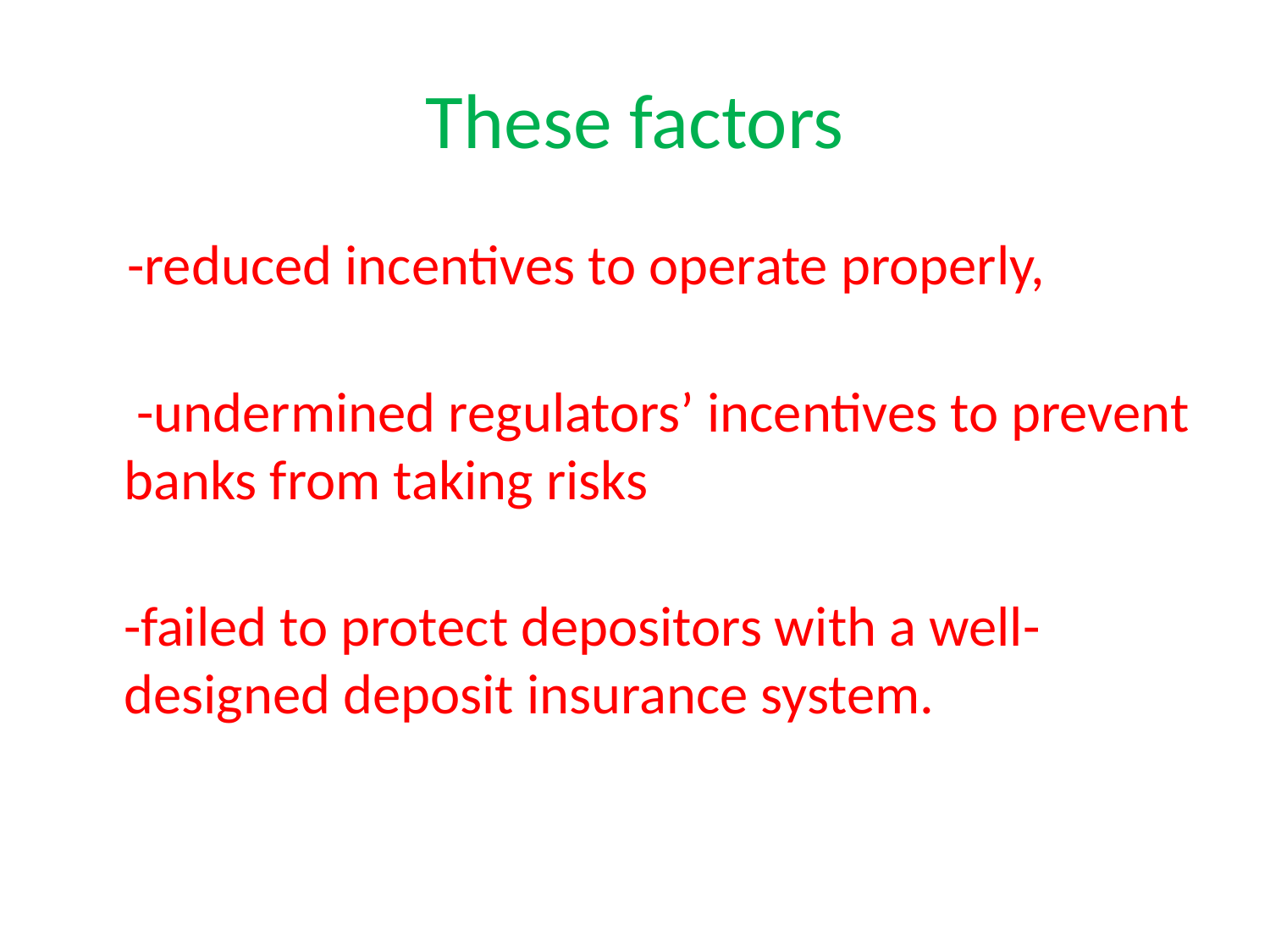

# These factors
    -reduced incentives to operate properly,
 -undermined regulators’ incentives to prevent banks from taking risks
-failed to protect depositors with a well-designed deposit insurance system.